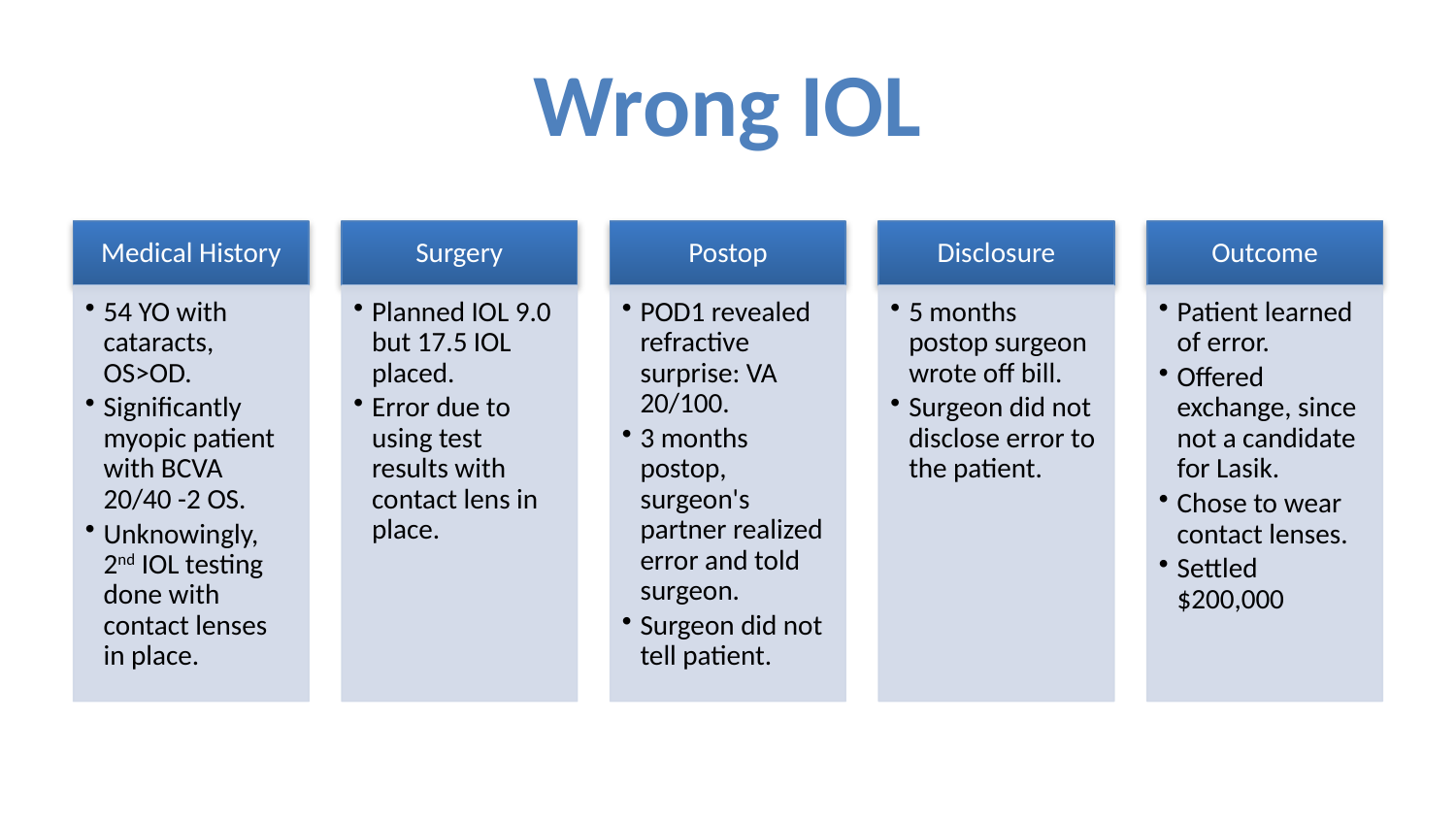

Wrong IOL
Medical History
54 YO with cataracts, OS>OD.
Significantly myopic patient with BCVA 20/40 -2 OS.
Unknowingly, 2nd IOL testing done with contact lenses in place.
Surgery
Planned IOL 9.0 but 17.5 IOL placed.
Error due to using test results with contact lens in place.
Postop
POD1 revealed refractive surprise: VA 20/100.
3 months postop, surgeon's partner realized error and told surgeon.
Surgeon did not tell patient.
Disclosure
5 months postop surgeon wrote off bill.
Surgeon did not disclose error to the patient.
Outcome
Patient learned of error.
Offered exchange, since not a candidate for Lasik.
Chose to wear contact lenses.
Settled $200,000